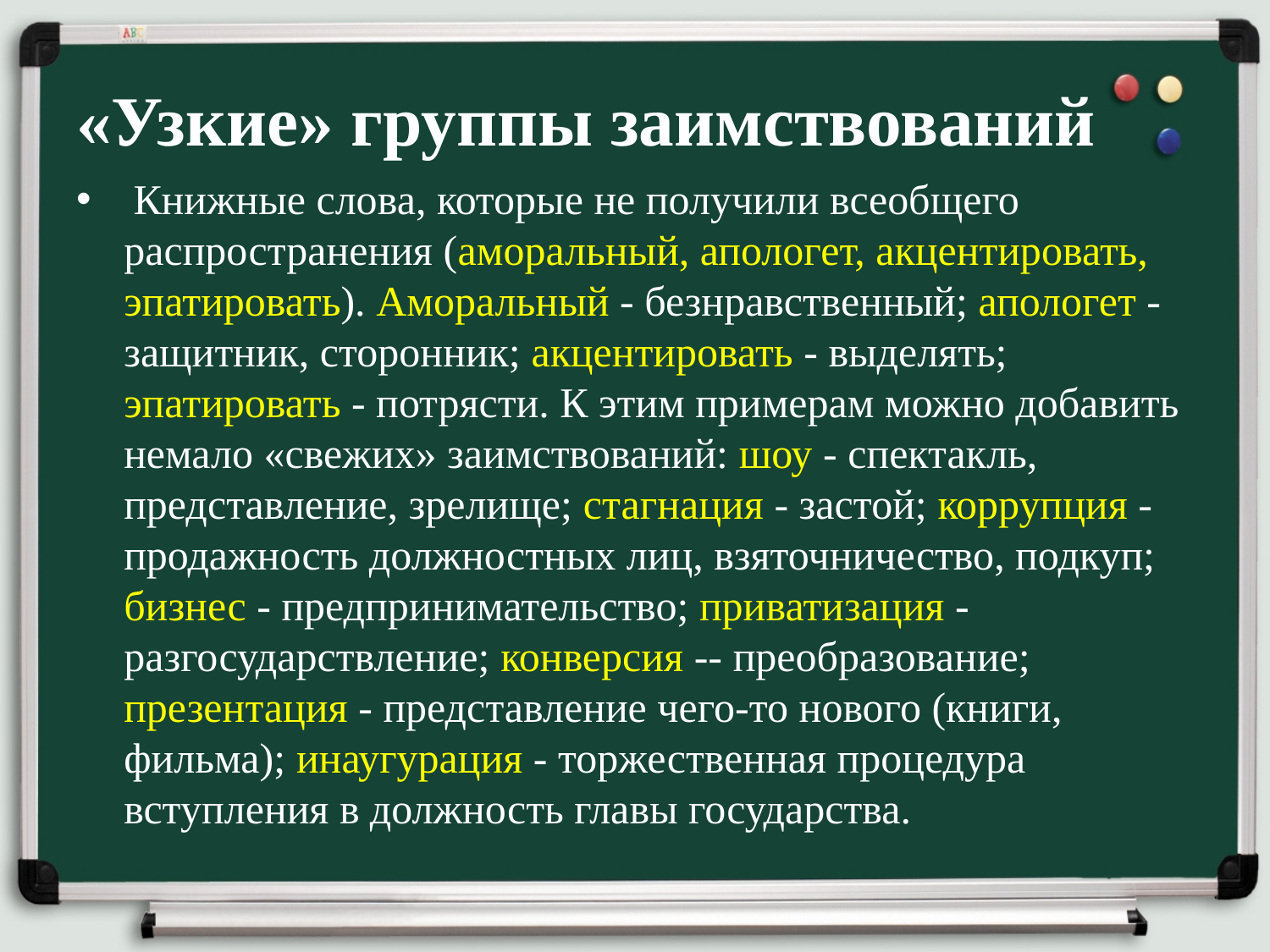

# «Узкие» группы заимствований
 Книжные слова, которые не получили всеобщего распространения (аморальный, апологет, акцентировать, эпатировать). Аморальный - безнравственный; апологет - защитник, сторонник; акцентировать - выделять; эпатировать - потрясти. К этим примерам можно добавить немало «свежих» заимствований: шоу - спектакль, представление, зрелище; стагнация - застой; коррупция - продажность должностных лиц, взяточничество, подкуп; бизнес - предпринимательство; приватизация - разгосударствление; конверсия -- преобразование; презентация - представление чего-то нового (книги, фильма); инаугурация - торжественная процедура вступления в должность главы государства.